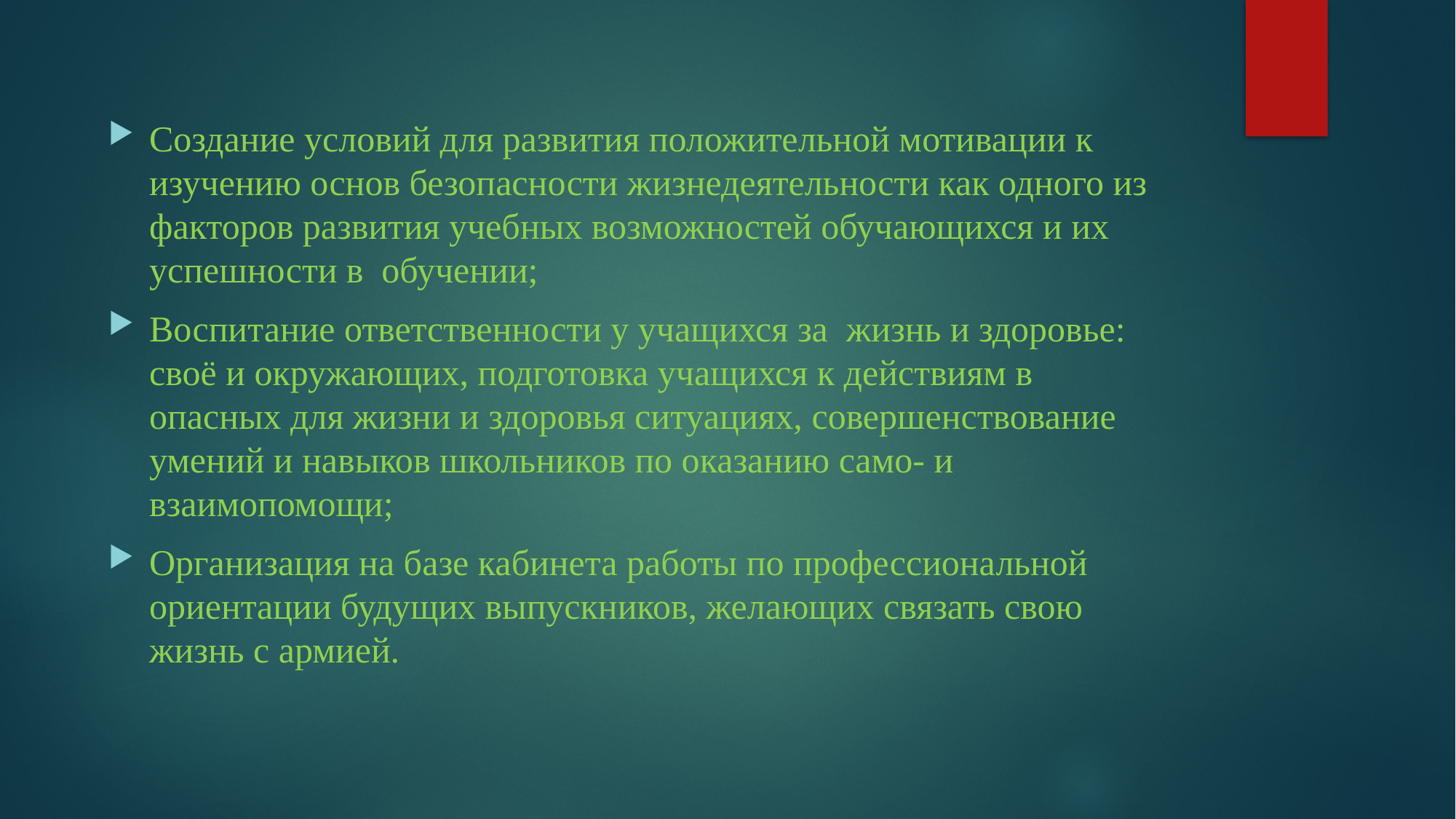

Создание условий для развития положительной мотивации к изучению основ безопасности жизнедеятельности как одного из факторов развития учебных возможностей обучающихся и их успешности в  обучении;
Воспитание ответственности у учащихся за  жизнь и здоровье: своё и окружающих, подготовка учащихся к действиям в опасных для жизни и здоровья ситуациях, совершенствование умений и навыков школьников по оказанию само- и взаимопомощи;
Организация на базе кабинета работы по профессиональной ориентации будущих выпускников, желающих связать свою жизнь с армией.